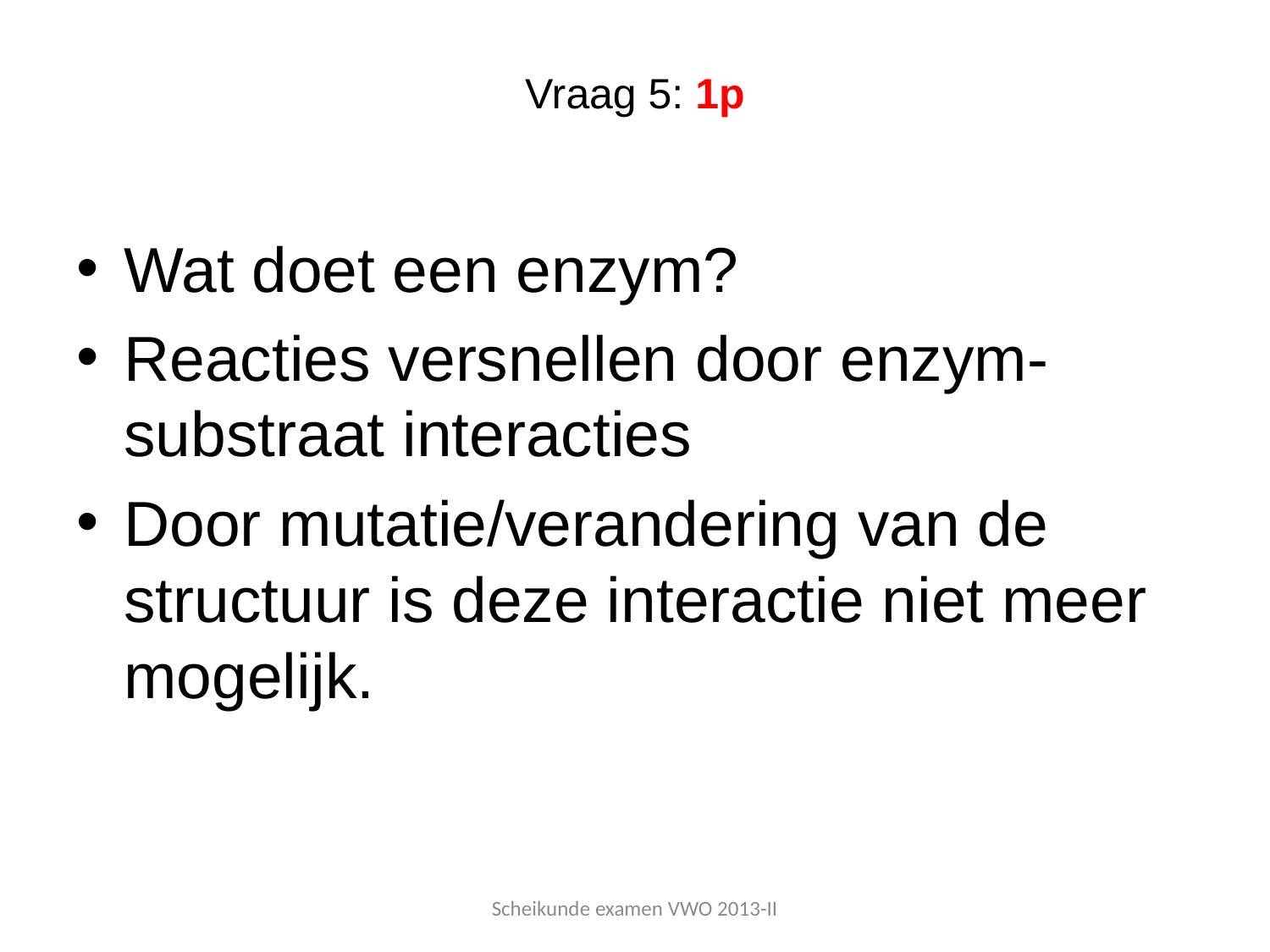

# Vraag 5: 1p
Wat doet een enzym?
Reacties versnellen door enzym-substraat interacties
Door mutatie/verandering van de structuur is deze interactie niet meer mogelijk.
Scheikunde examen VWO 2013-II